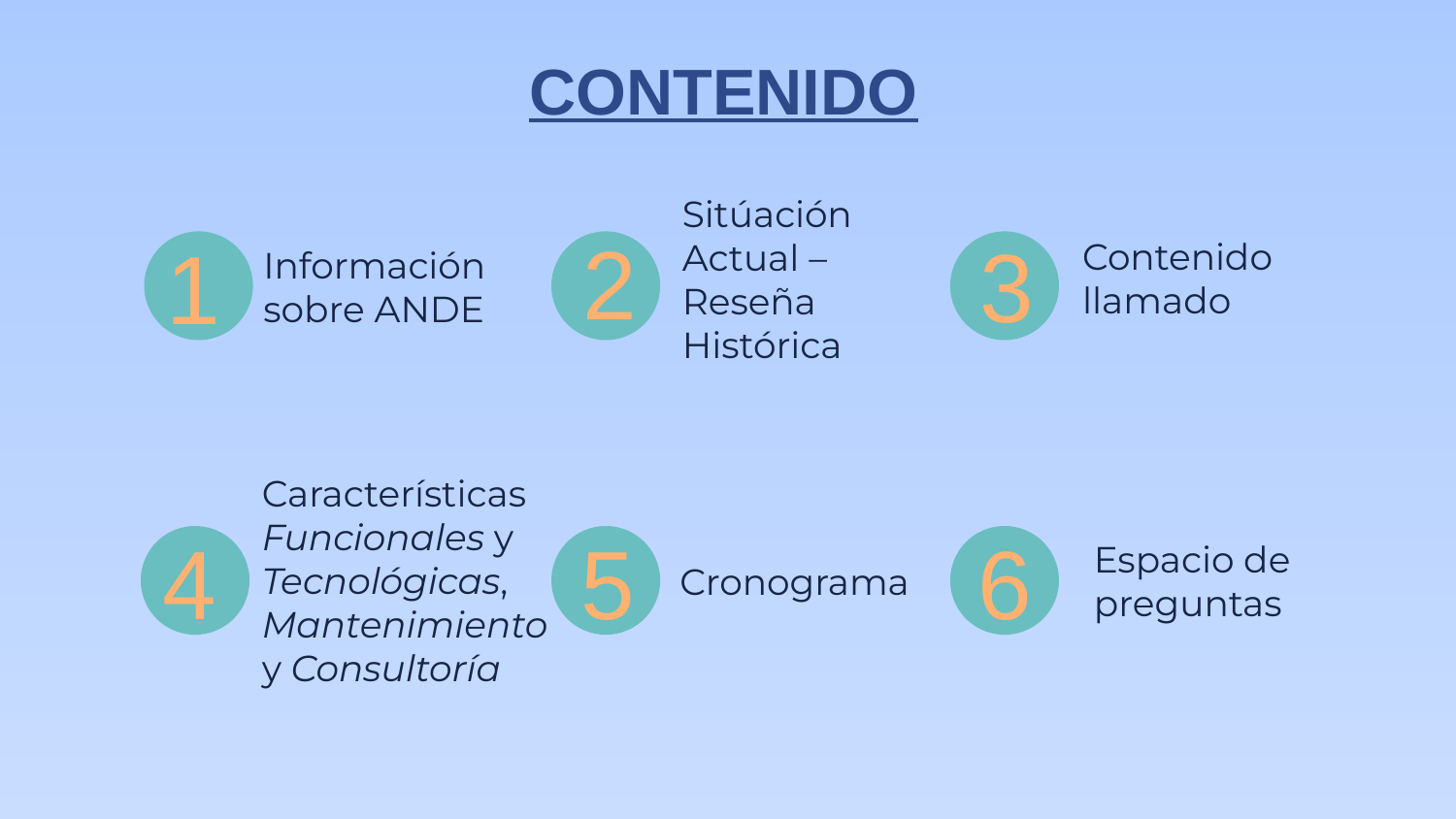

CONTENIDO
Contenido llamado

Sitúación Actual – Reseña Histórica

Información sobre ANDE
2
3
# 1
Características Funcionales y Tecnológicas, Mantenimiento y Consultoría

Cronograma

Espacio de preguntas
4
5
6